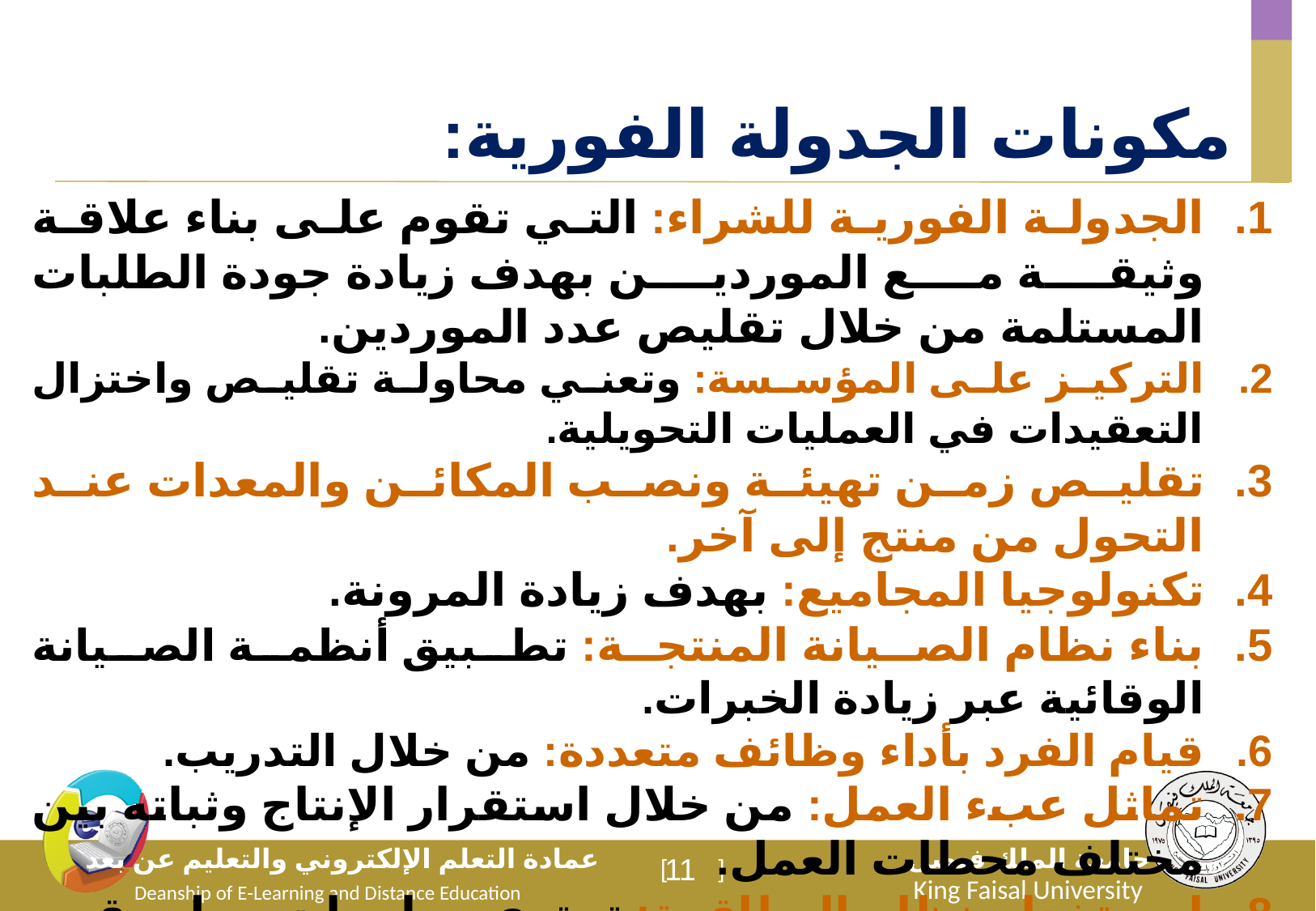

مكونات الجدولة الفورية:
الجدولة الفورية للشراء: التي تقوم على بناء علاقة وثيقة مع الموردين بهدف زيادة جودة الطلبات المستلمة من خلال تقليص عدد الموردين.
التركيز على المؤسسة: وتعني محاولة تقليص واختزال التعقيدات في العمليات التحويلية.
تقليص زمن تهيئة ونصب المكائن والمعدات عند التحول من منتج إلى آخر.
تكنولوجيا المجاميع: بهدف زيادة المرونة.
بناء نظام الصيانة المنتجة: تطبيق أنظمة الصيانة الوقائية عبر زيادة الخبرات.
قيام الفرد بأداء وظائف متعددة: من خلال التدريب.
تماثل عبء العمل: من خلال استقرار الإنتاج وثباته بين مختلف محطات العمل.
استخدام نظام البطاقة: تحتوي معلومات حول رقم الجزء ومكوناته والأسبقيات..
السيطرة الشاملة على الجودة: عبر جعل الجودة الأسبقية الأولى لأهداف المنظمة.
حلقات الجودة.